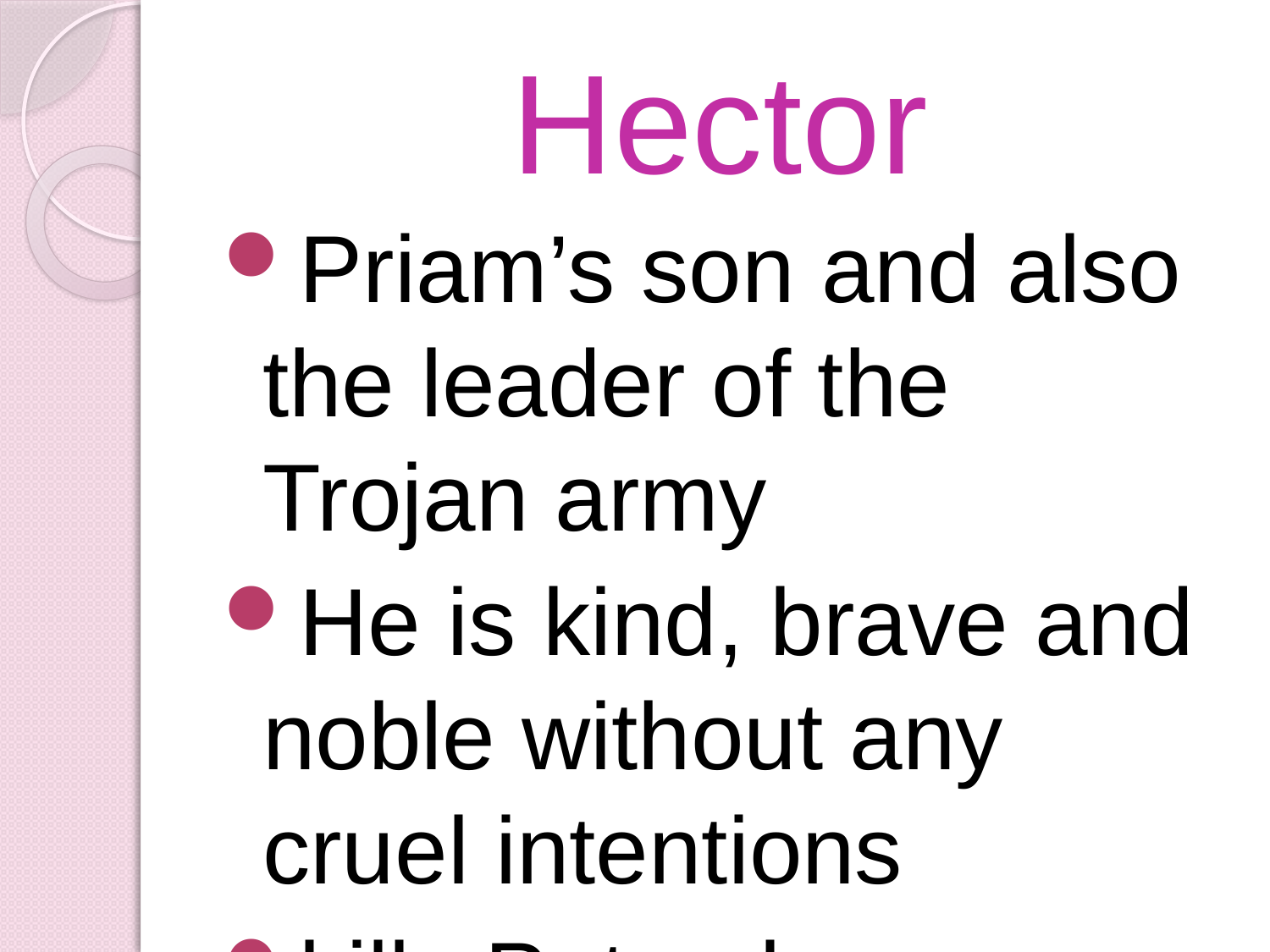

# Hector
Priam’s son and also the leader of the Trojan army
He is kind, brave and noble without any cruel intentions
kills Patroclus